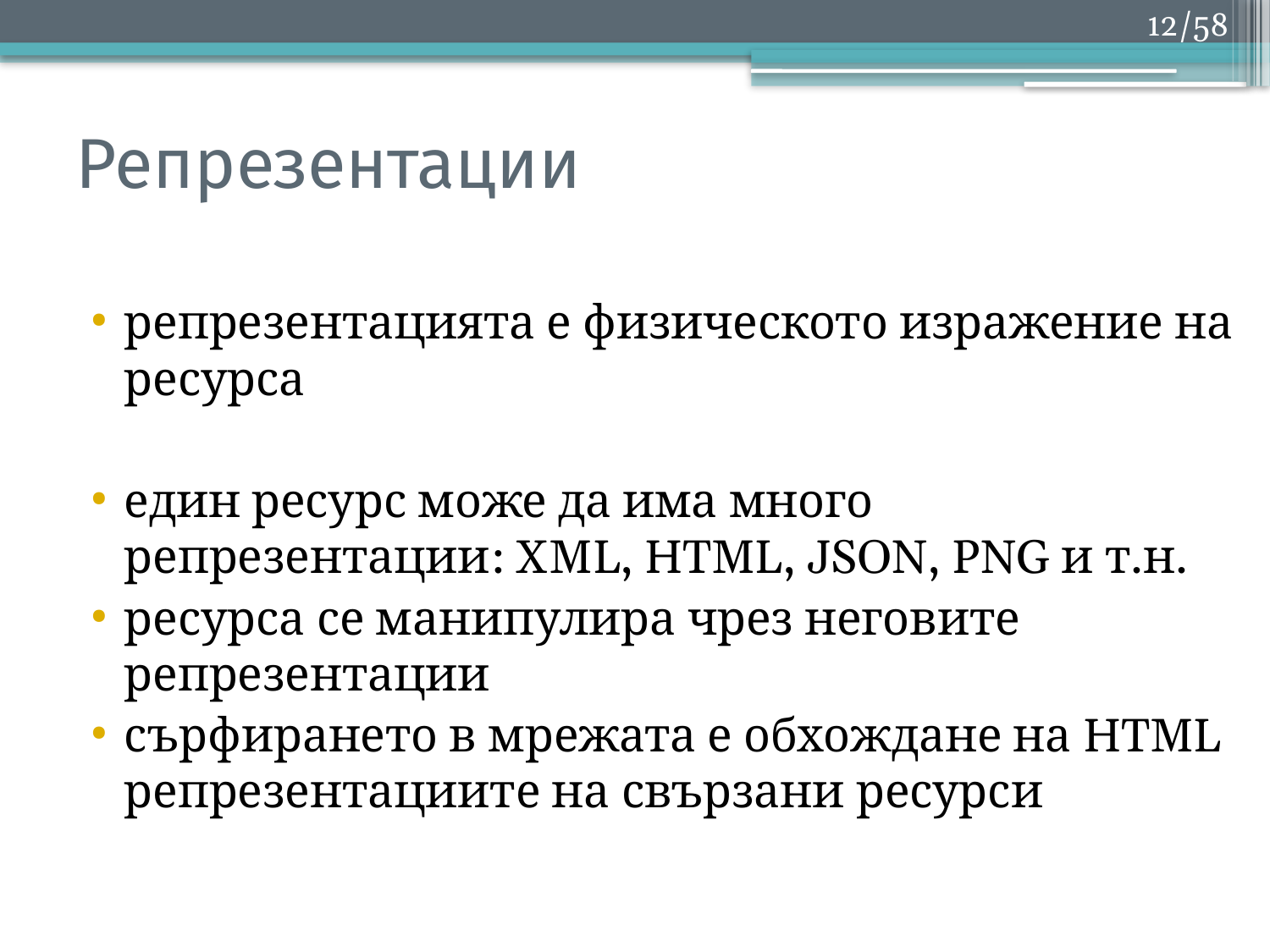

12/58
# Репрезентации
репрезентацията е физическото изражение на ресурса

един ресурс може да има много репрезентации: XML, HTML, JSON, PNG и т.н.
ресурса се манипулира чрез неговите репрезентации
сърфирането в мрежата е обхождане на HTML репрезентациите на свързани ресурси